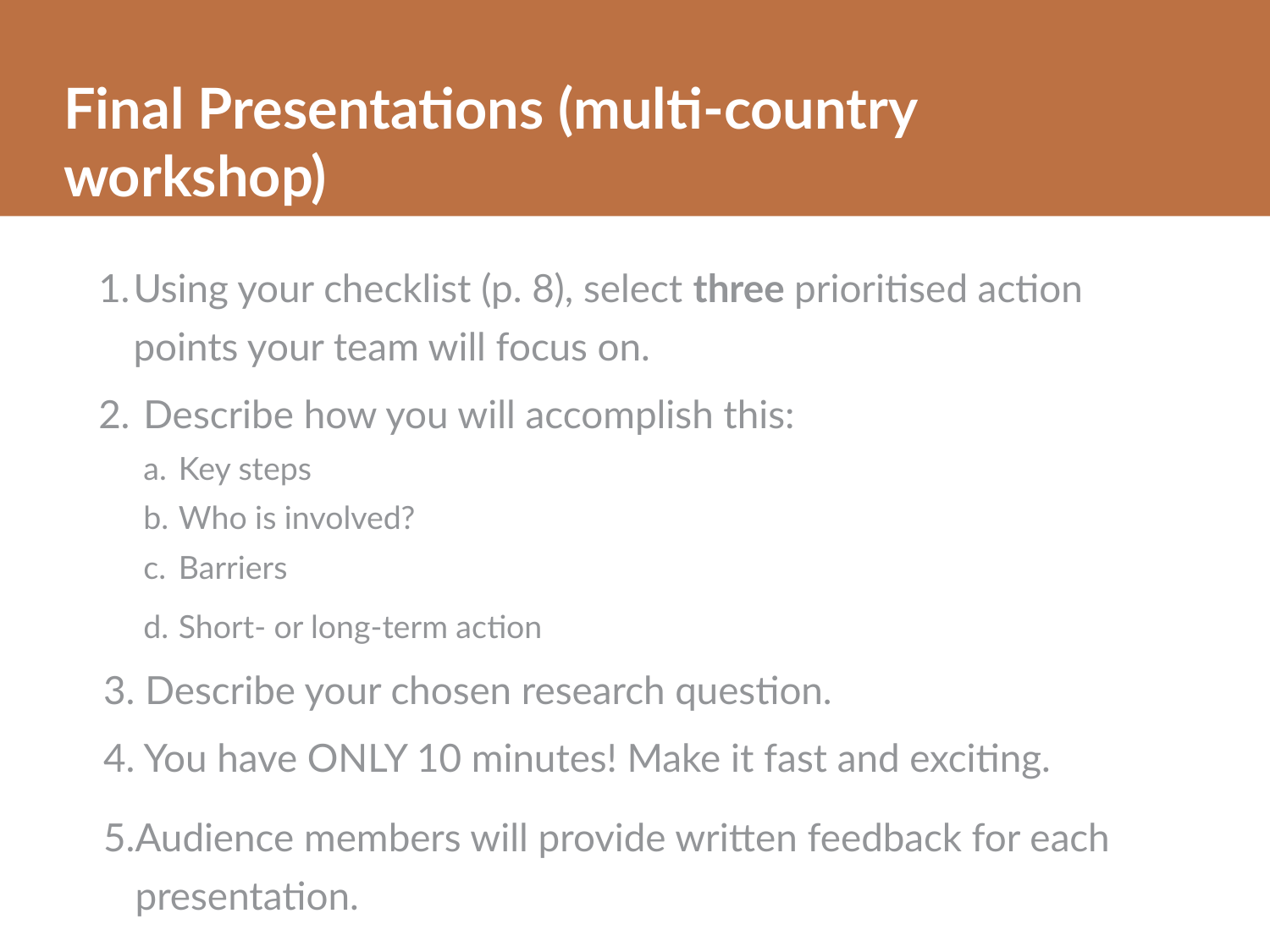

# Final Presentations (multi-country workshop)
Using your checklist (p. 8), select three prioritised action  points your team will focus on.
Describe how you will accomplish this:
Key steps
Who is involved?
Barriers
Short- or long-term action
Describe your chosen research question.
You have ONLY 10 minutes! Make it fast and exciting.
Audience members will provide written feedback for each  presentation.